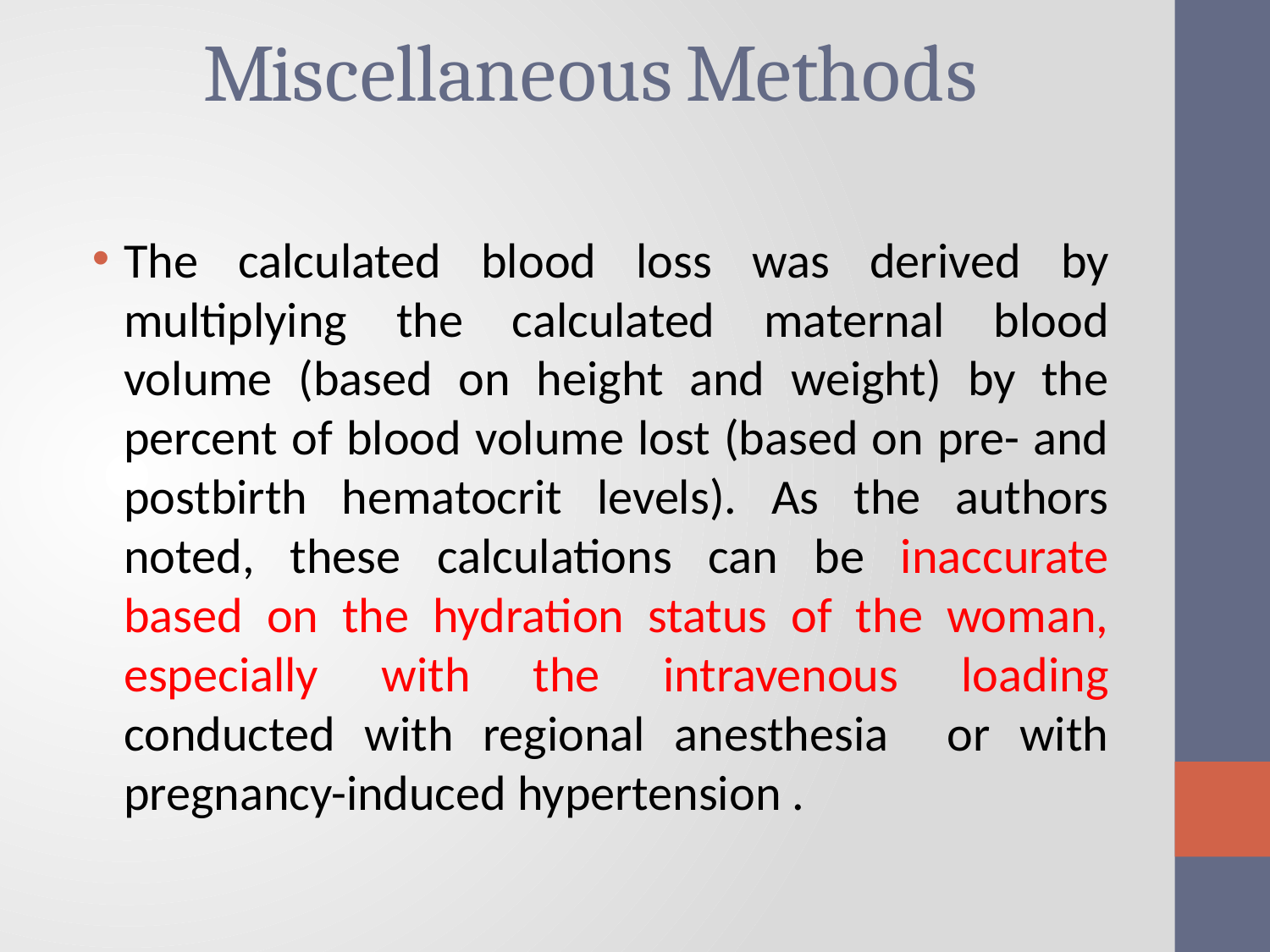

# Miscellaneous Methods
The calculated blood loss was derived by multiplying the calculated maternal blood volume (based on height and weight) by the percent of blood volume lost (based on pre- and postbirth hematocrit levels). As the authors noted, these calculations can be inaccurate based on the hydration status of the woman, especially with the intravenous loading conducted with regional anesthesia  or with pregnancy-induced hypertension .